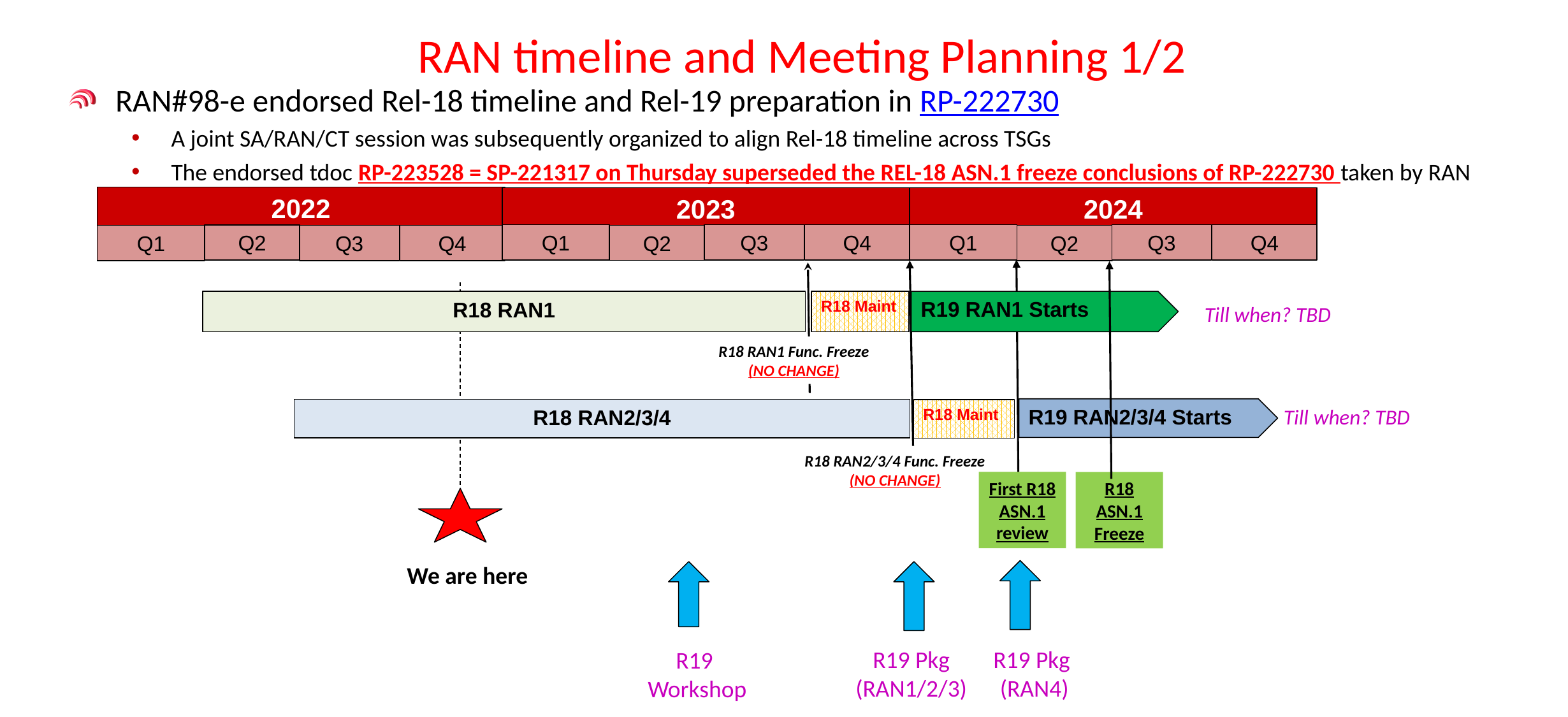

# RAN timeline and Meeting Planning 1/2
RAN#98-e endorsed Rel-18 timeline and Rel-19 preparation in RP-222730
A joint SA/RAN/CT session was subsequently organized to align Rel-18 timeline across TSGs
The endorsed tdoc RP-223528 = SP-221317 on Thursday superseded the REL-18 ASN.1 freeze conclusions of RP-222730 taken by RAN on Monday.

2022
Q2
Q3
Q4
Q1
2023
2024
Q3
Q4
Q1
Q3
Q4
Q1
Q2
Q2
R19 RAN1 Starts
R18 Maint
R18 RAN1
Till when? TBD
R18 RAN1 Func. Freeze
(NO CHANGE)
R19 RAN2/3/4 Starts
Till when? TBD
R18 RAN2/3/4
R18 Maint
R18 RAN2/3/4 Func. Freeze
(NO CHANGE)
First R18 ASN.1 review

We are here

R19 Pkg
(RAN1/2/3)
R19 Pkg
 (RAN4)
R19
Workshop
R18 ASN.1 Freeze